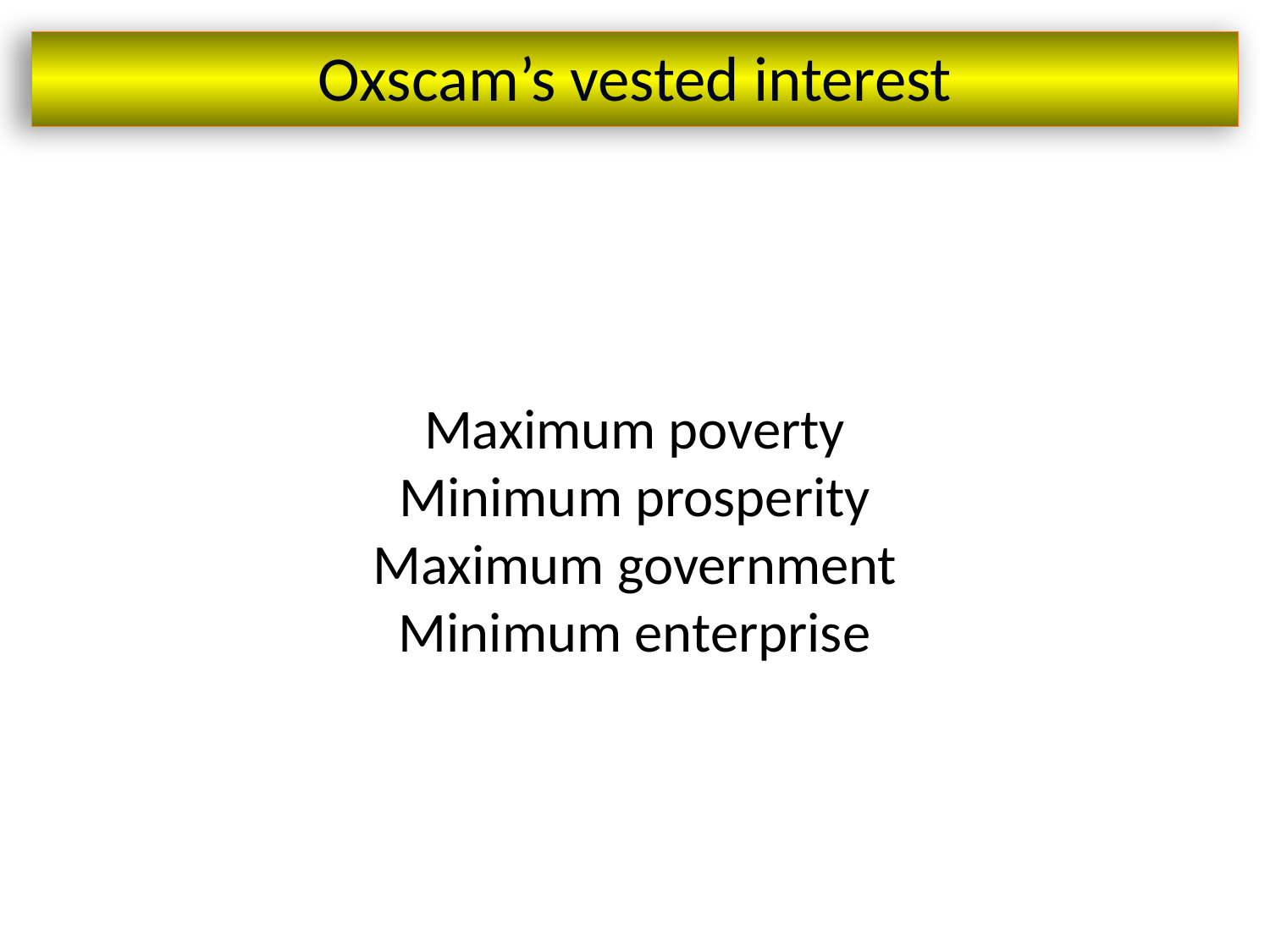

Oxscam’s vested interest
Maximum poverty
Minimum prosperity
Maximum government
Minimum enterprise